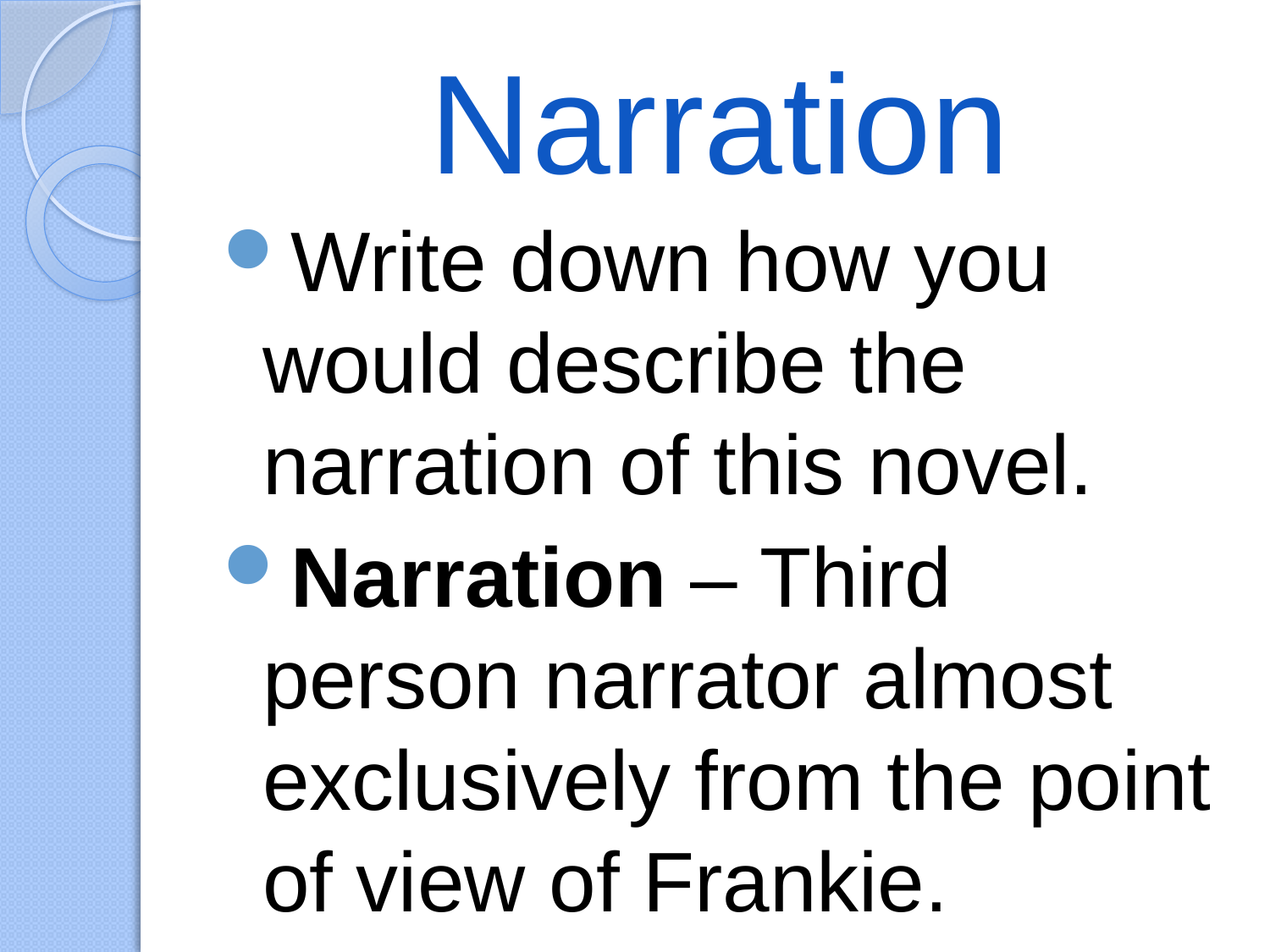

# Narration
Write down how you would describe the narration of this novel.
Narration – Third person narrator almost exclusively from the point of view of Frankie.